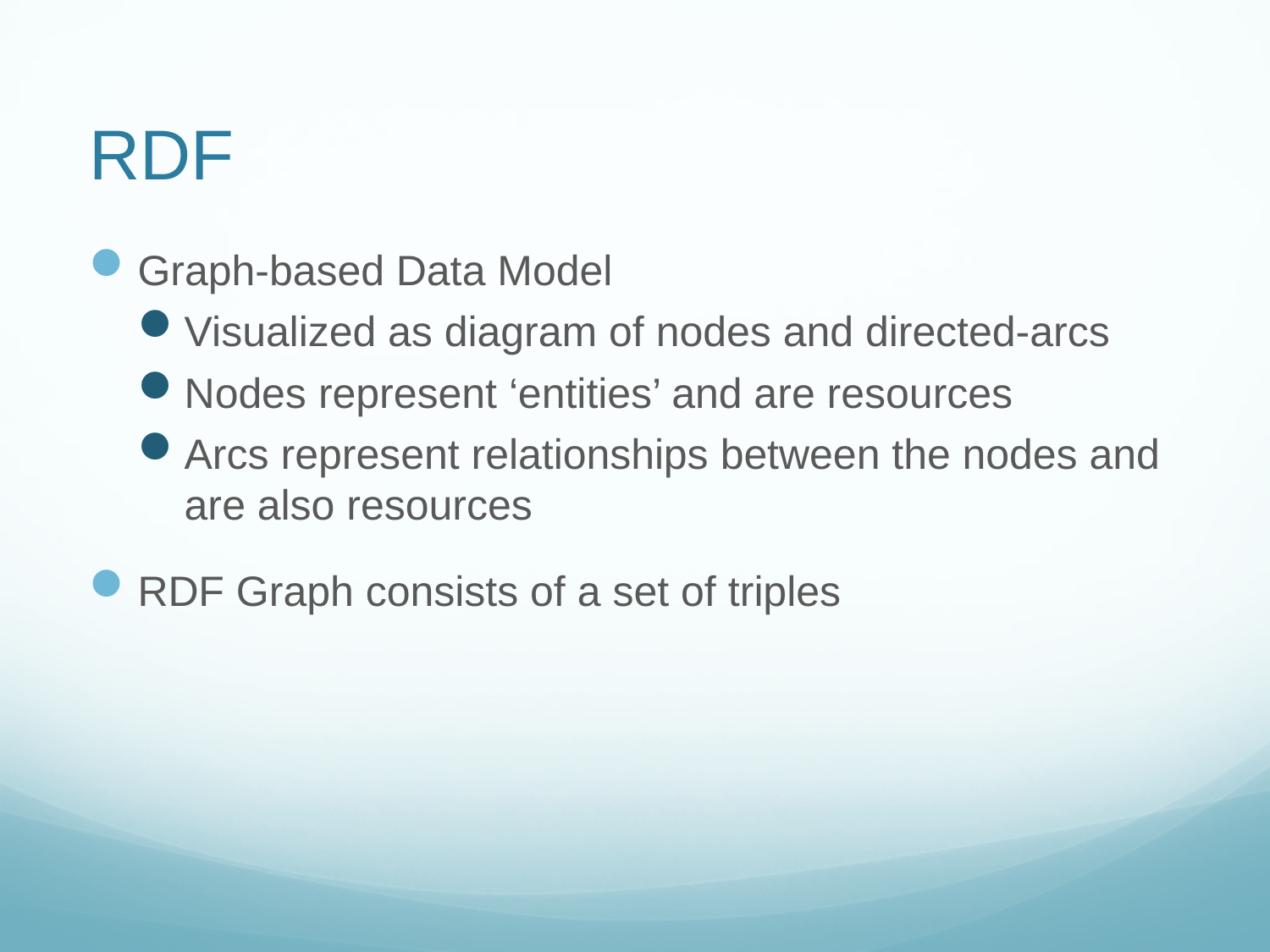

# RDF
Graph-based Data Model
Visualized as diagram of nodes and directed-arcs
Nodes represent ‘entities’ and are resources
Arcs represent relationships between the nodes and are also resources
RDF Graph consists of a set of triples